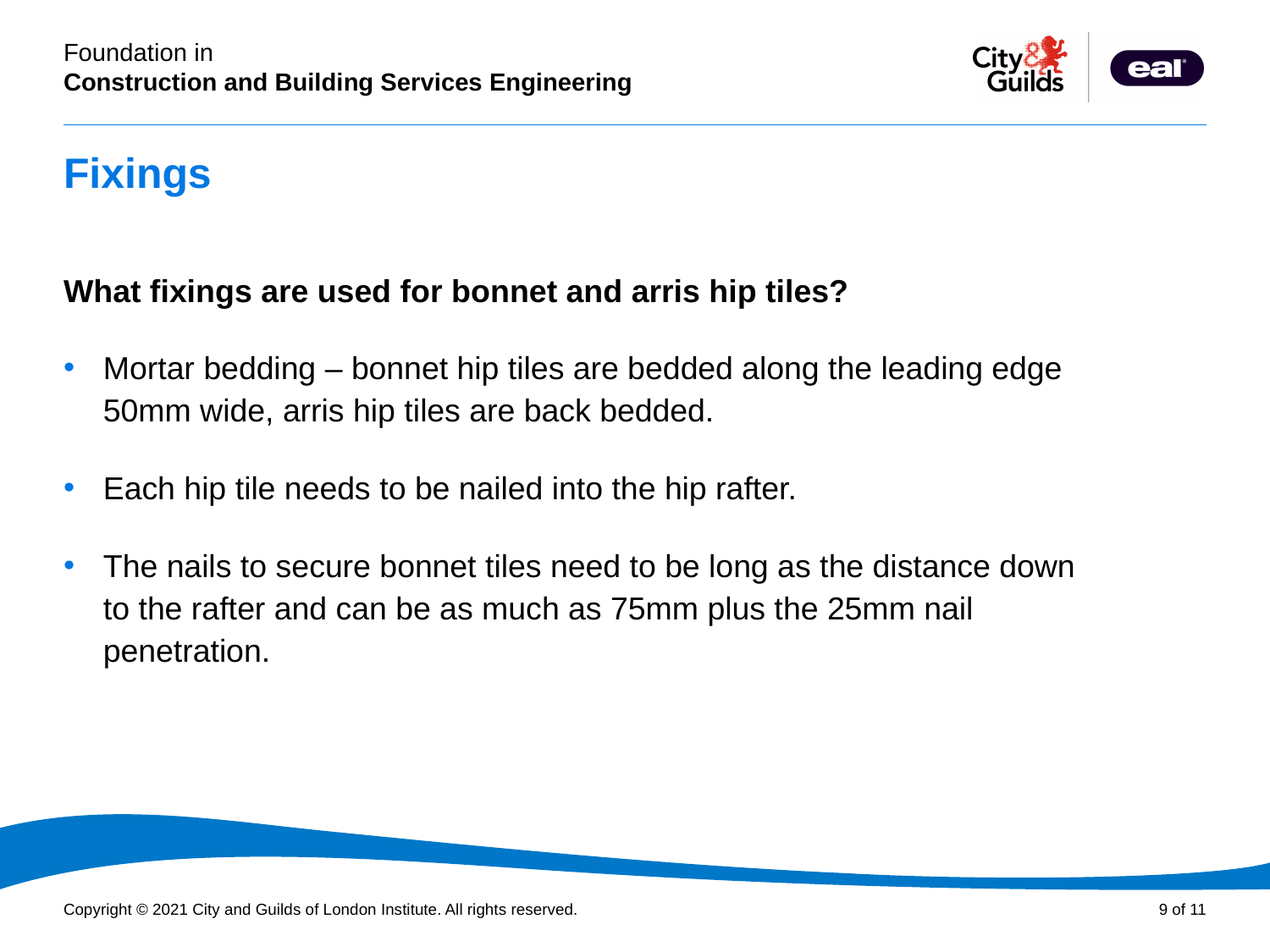

# Fixings
What fixings are used for bonnet and arris hip tiles?
Mortar bedding – bonnet hip tiles are bedded along the leading edge 50mm wide, arris hip tiles are back bedded.
Each hip tile needs to be nailed into the hip rafter.
The nails to secure bonnet tiles need to be long as the distance down to the rafter and can be as much as 75mm plus the 25mm nail penetration.